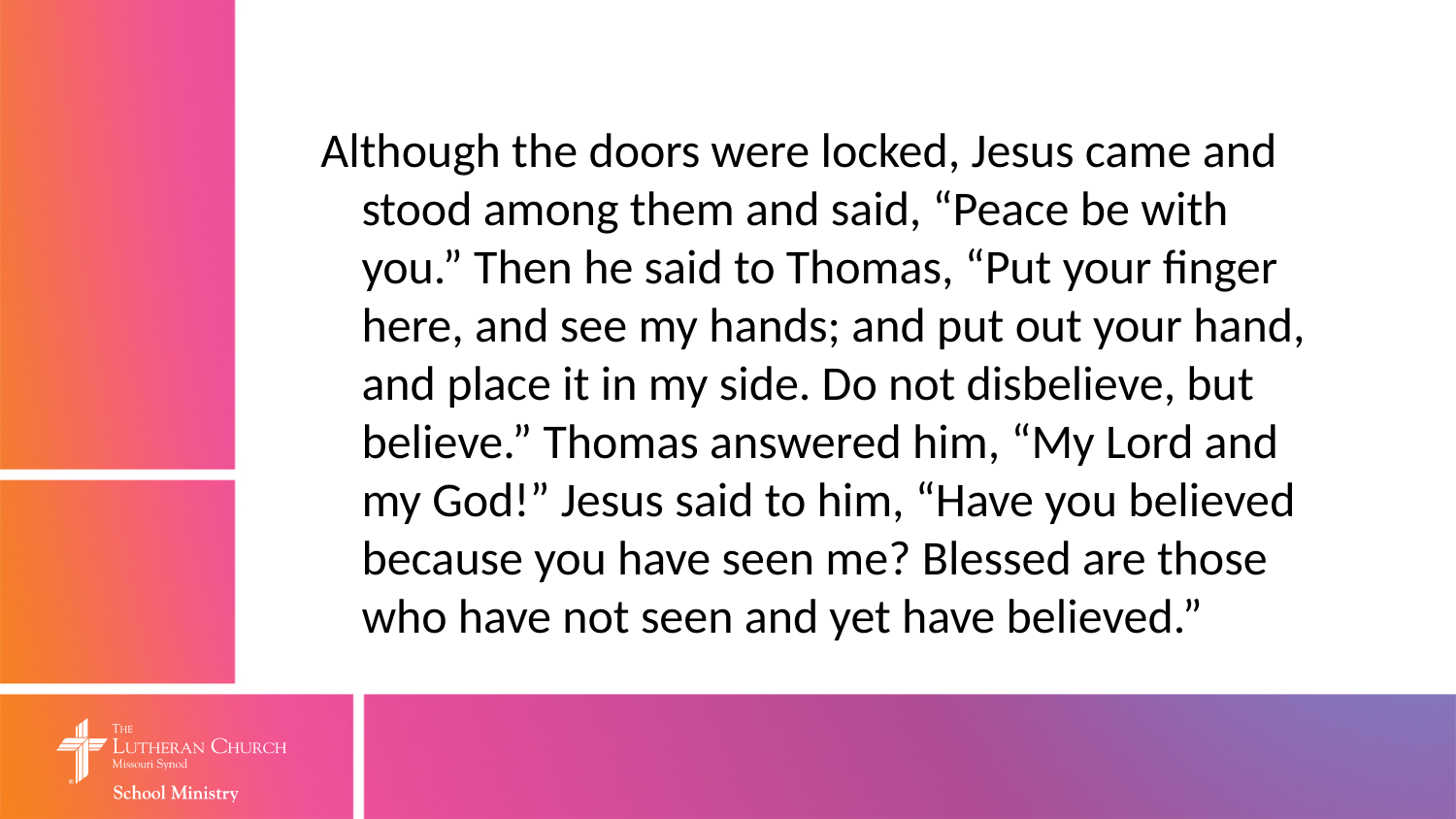

Although the doors were locked, Jesus came and stood among them and said, “Peace be with you.” Then he said to Thomas, “Put your finger here, and see my hands; and put out your hand, and place it in my side. Do not disbelieve, but believe.” Thomas answered him, “My Lord and my God!” Jesus said to him, “Have you believed because you have seen me? Blessed are those who have not seen and yet have believed.”